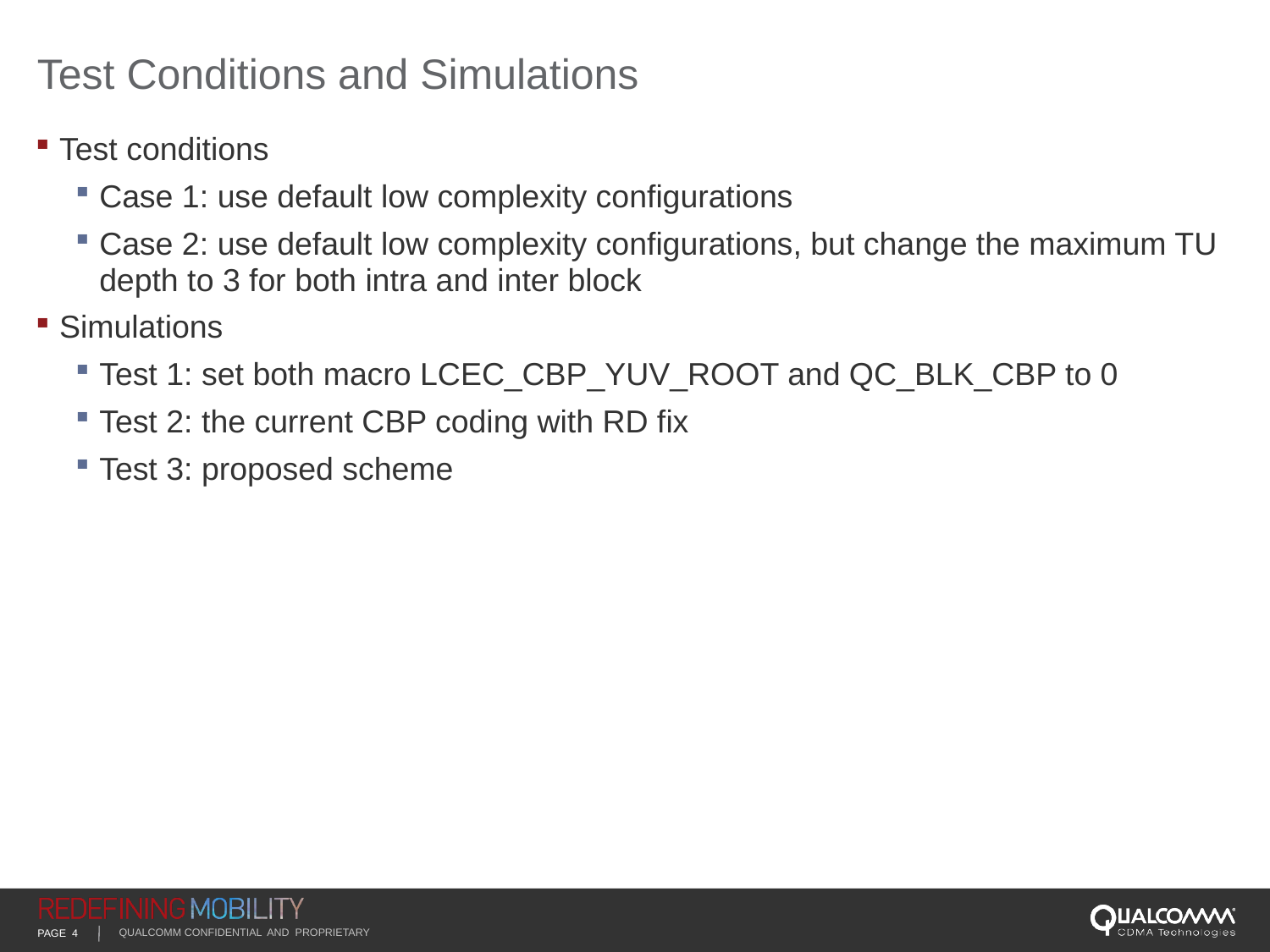

# Test Conditions and Simulations
Test conditions
Case 1: use default low complexity configurations
Case 2: use default low complexity configurations, but change the maximum TU depth to 3 for both intra and inter block
Simulations
Test 1: set both macro LCEC_CBP_YUV_ROOT and QC_BLK_CBP to 0
Test 2: the current CBP coding with RD fix
Test 3: proposed scheme